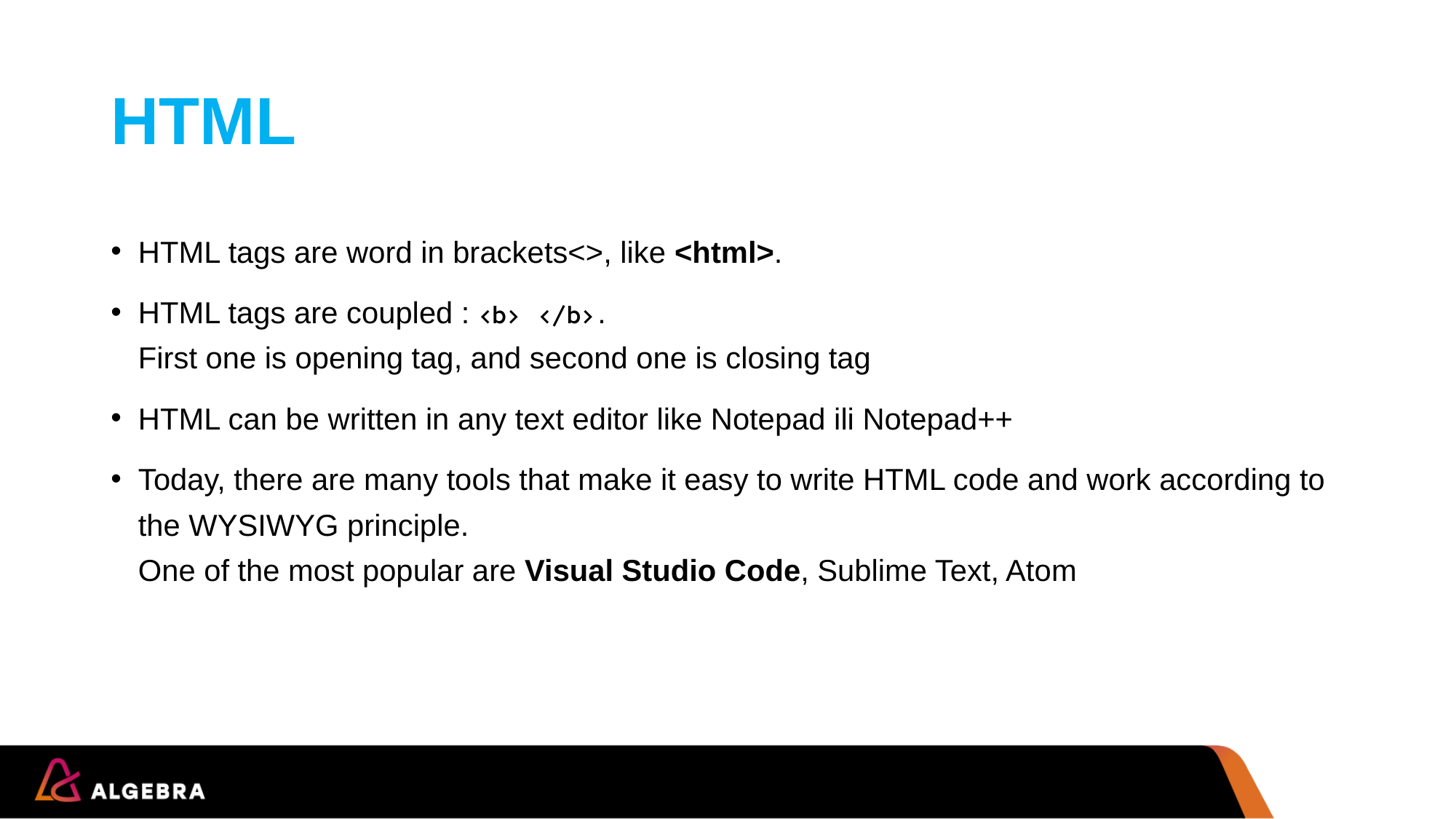

# HTML
HTML tags are word in brackets<>, like <html>.
HTML tags are coupled : <b> </b>.
First one is opening tag, and second one is closing tag
HTML can be written in any text editor like Notepad ili Notepad++
Today, there are many tools that make it easy to write HTML code and work according to the WYSIWYG principle.
One of the most popular are Visual Studio Code, Sublime Text, Atom